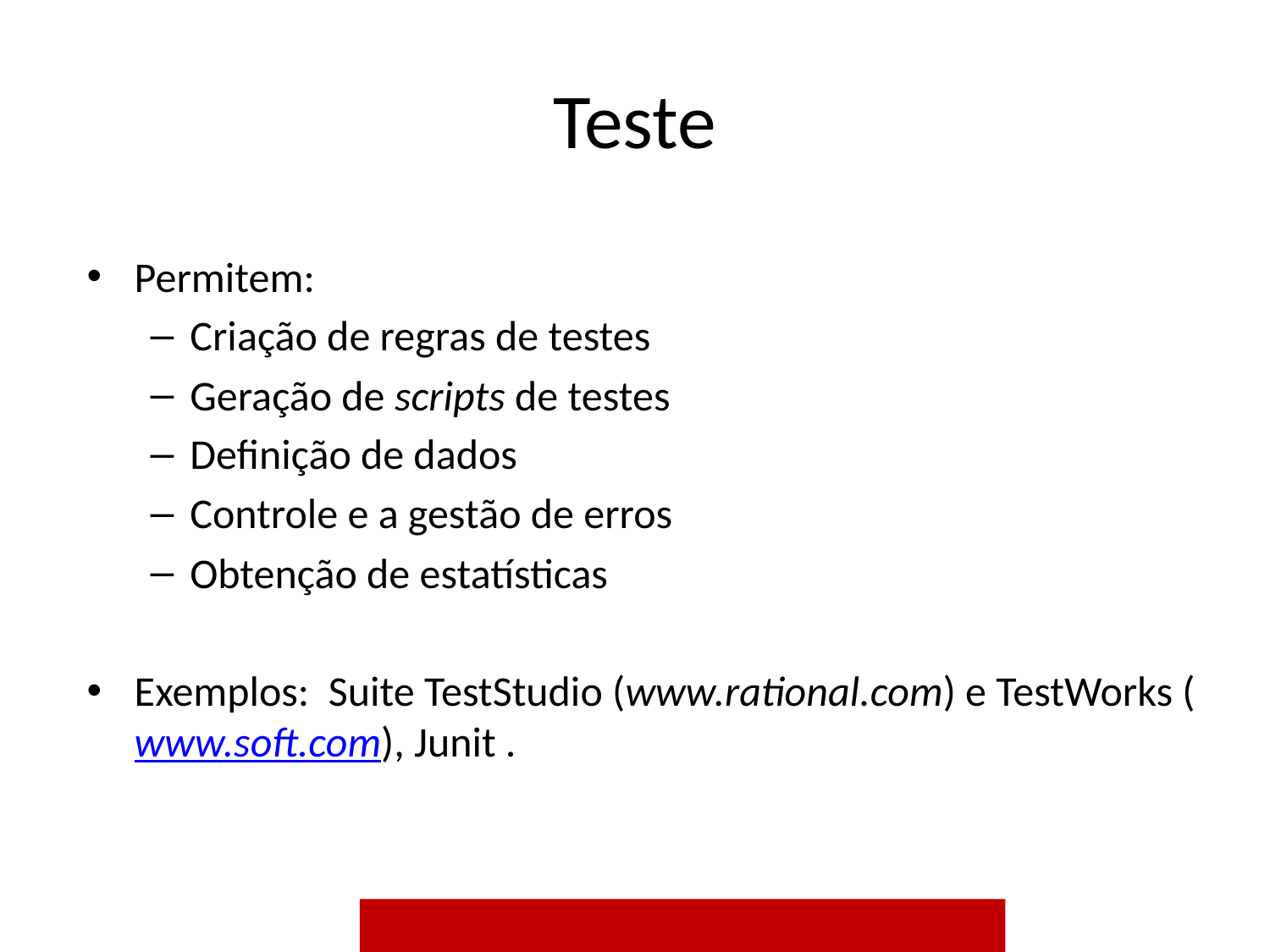

# Teste
Permitem:
Criação de regras de testes
Geração de scripts de testes
Definição de dados
Controle e a gestão de erros
Obtenção de estatísticas

Exemplos:  Suite TestStudio (www.rational.com) e TestWorks (www.soft.com), Junit .